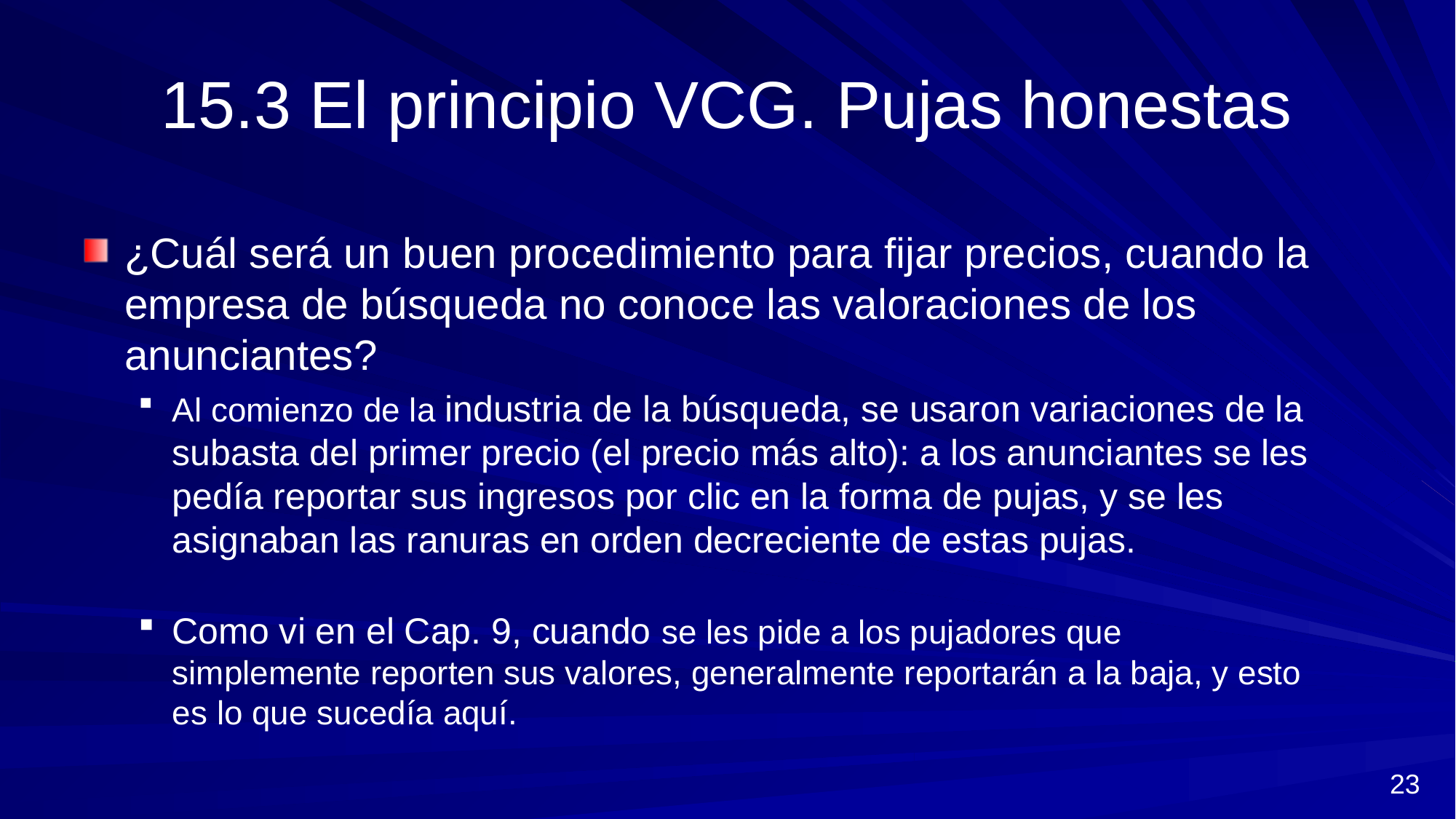

# 15.3 El principio VCG. Pujas honestas
¿Cuál será un buen procedimiento para fijar precios, cuando la empresa de búsqueda no conoce las valoraciones de los anunciantes?
Al comienzo de la industria de la búsqueda, se usaron variaciones de la subasta del primer precio (el precio más alto): a los anunciantes se les pedía reportar sus ingresos por clic en la forma de pujas, y se les asignaban las ranuras en orden decreciente de estas pujas.

Como vi en el Cap. 9, cuando se les pide a los pujadores que simplemente reporten sus valores, generalmente reportarán a la baja, y esto es lo que sucedía aquí.
23